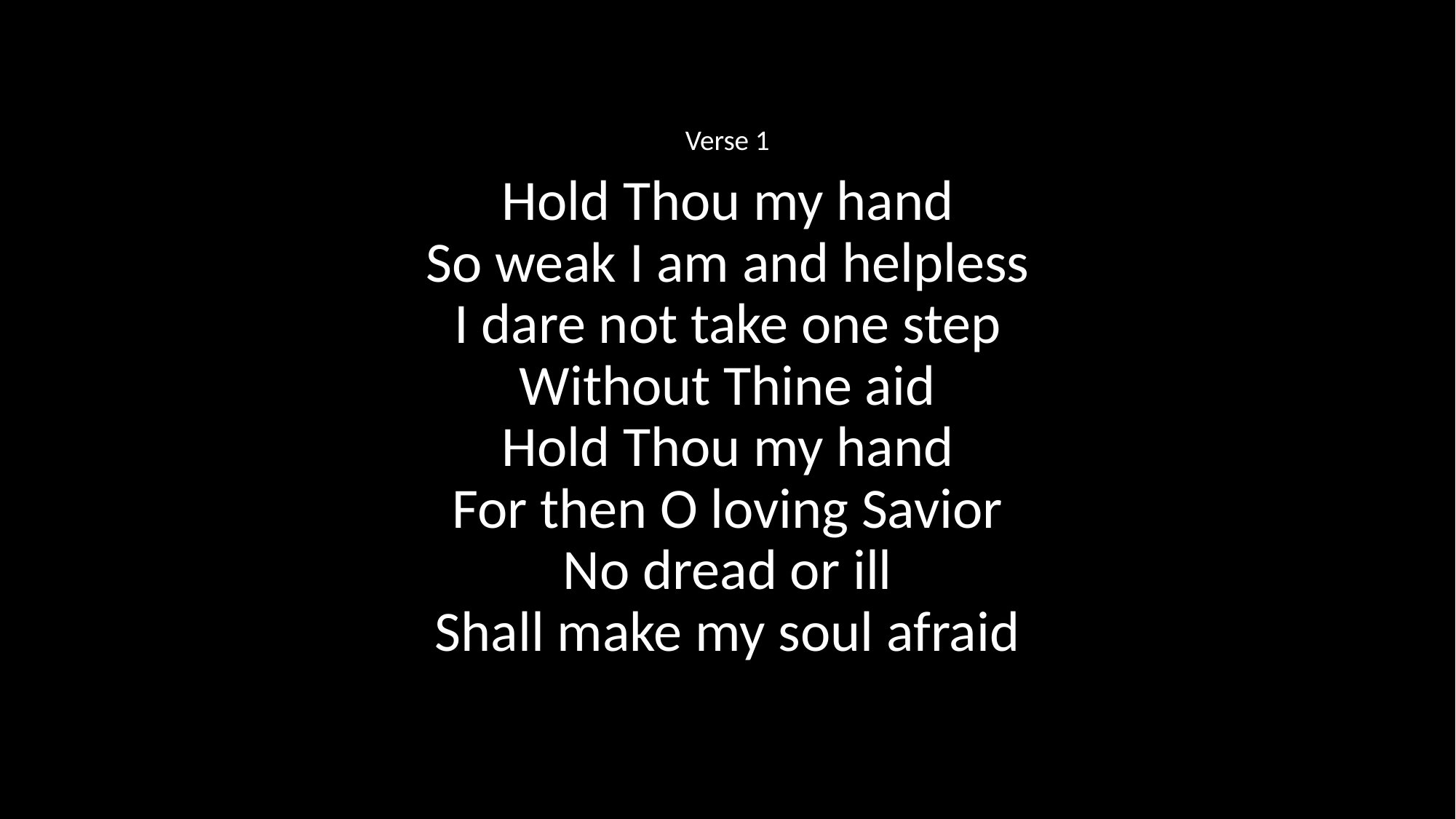

Verse 1
Hold Thou my hand
So weak I am and helpless
I dare not take one step
Without Thine aid
Hold Thou my hand
For then O loving Savior
No dread or ill
Shall make my soul afraid